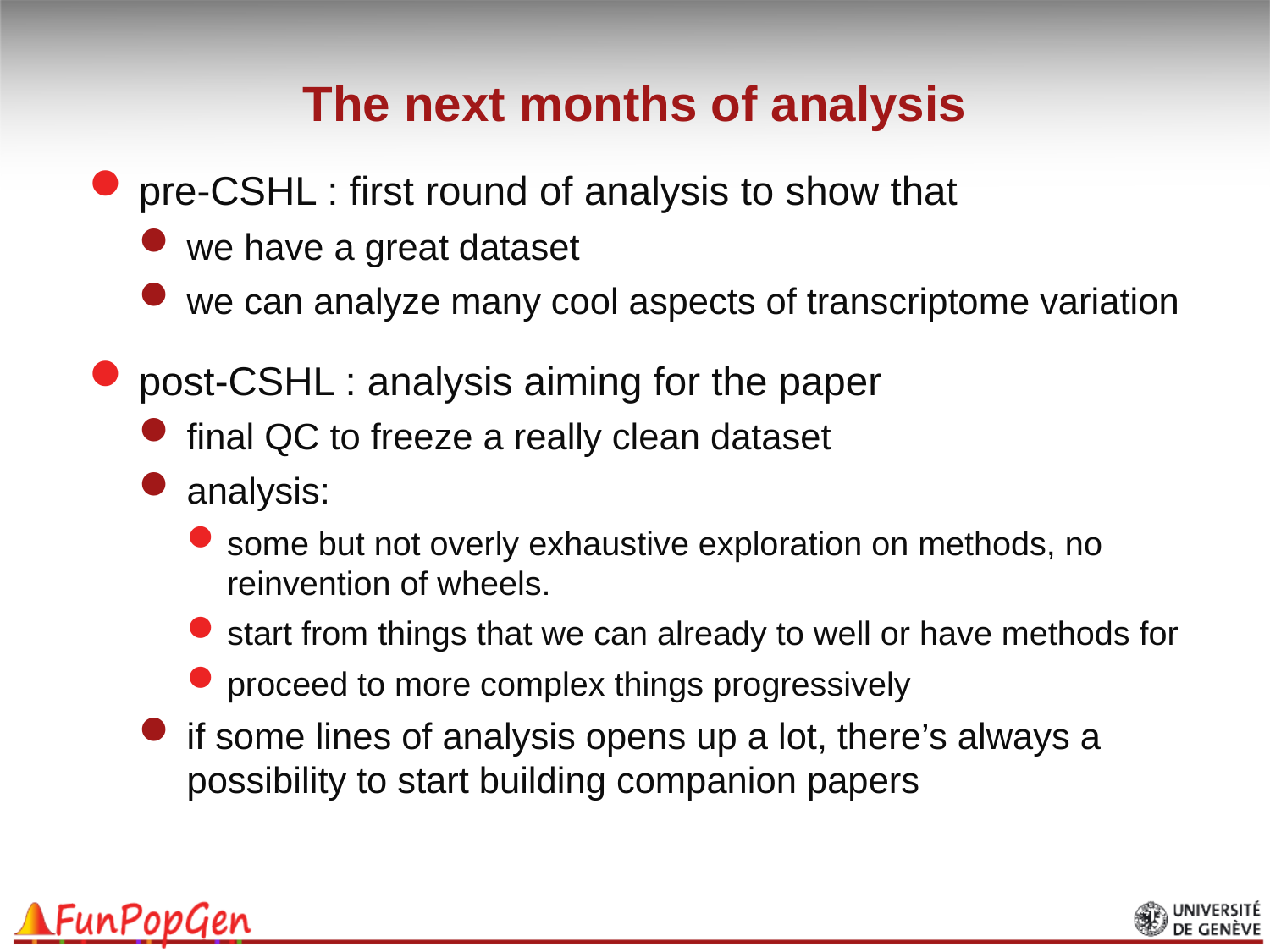

# The next months of analysis
pre-CSHL : first round of analysis to show that
we have a great dataset
we can analyze many cool aspects of transcriptome variation
post-CSHL : analysis aiming for the paper
final QC to freeze a really clean dataset
analysis:
some but not overly exhaustive exploration on methods, no reinvention of wheels.
start from things that we can already to well or have methods for
proceed to more complex things progressively
if some lines of analysis opens up a lot, there’s always a possibility to start building companion papers